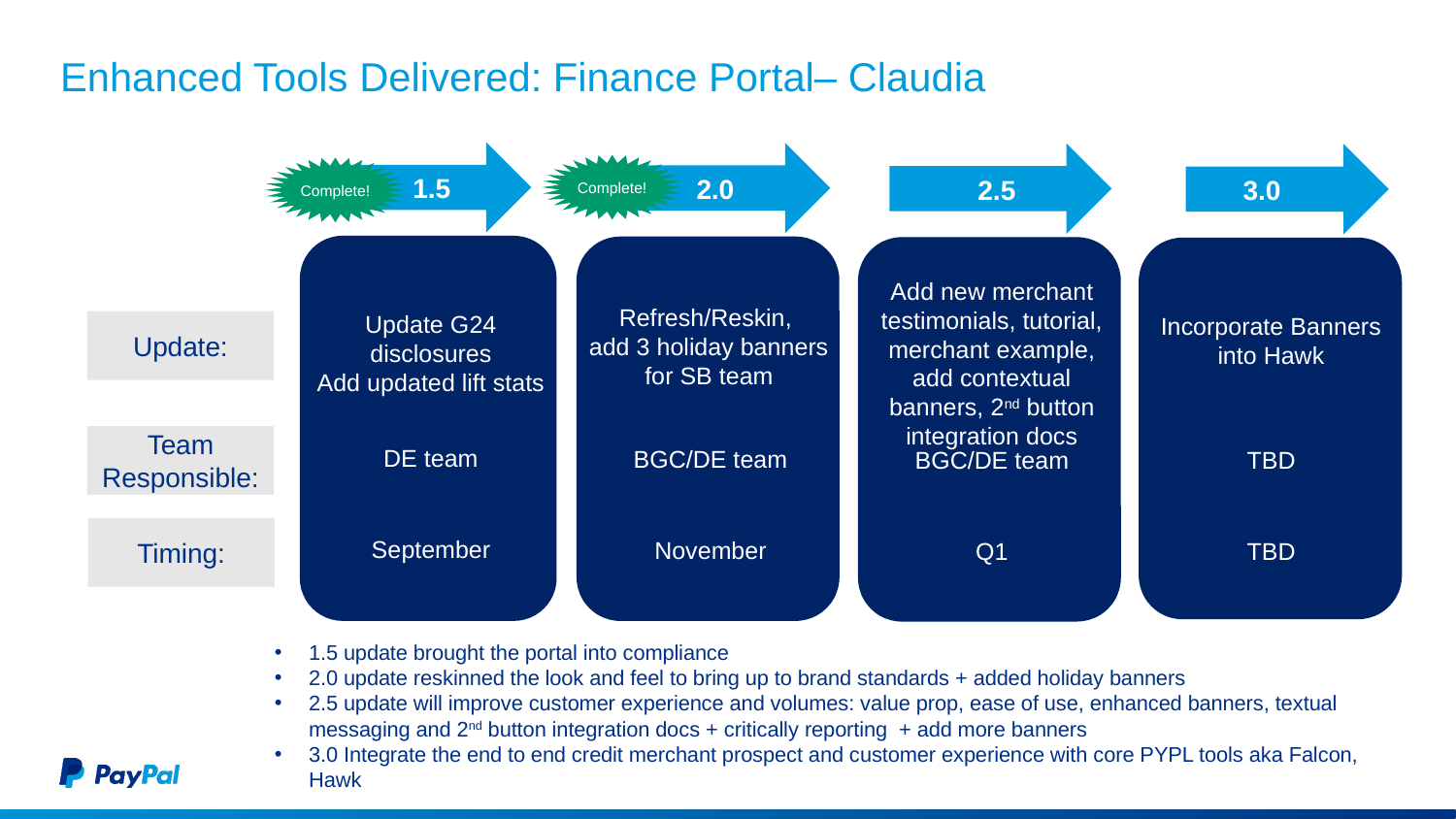

# Enhanced Tools Delivered: Finance Portal– Claudia

Complete!
Complete!
1.5
2.0
2.5
3.0

Add new merchant testimonials, tutorial, merchant example, add contextual banners, 2nd button integration docs
Refresh/Reskin,
add 3 holiday banners for SB team
Update G24 disclosures
Add updated lift stats
Incorporate Banners into Hawk
Update:
Team Responsible:
DE team
BGC/DE team
BGC/DE team
TBD
Timing:
September
November
Q1
TBD
1.5 update brought the portal into compliance
2.0 update reskinned the look and feel to bring up to brand standards + added holiday banners
2.5 update will improve customer experience and volumes: value prop, ease of use, enhanced banners, textual messaging and 2nd button integration docs + critically reporting  + add more banners
3.0 Integrate the end to end credit merchant prospect and customer experience with core PYPL tools aka Falcon, Hawk